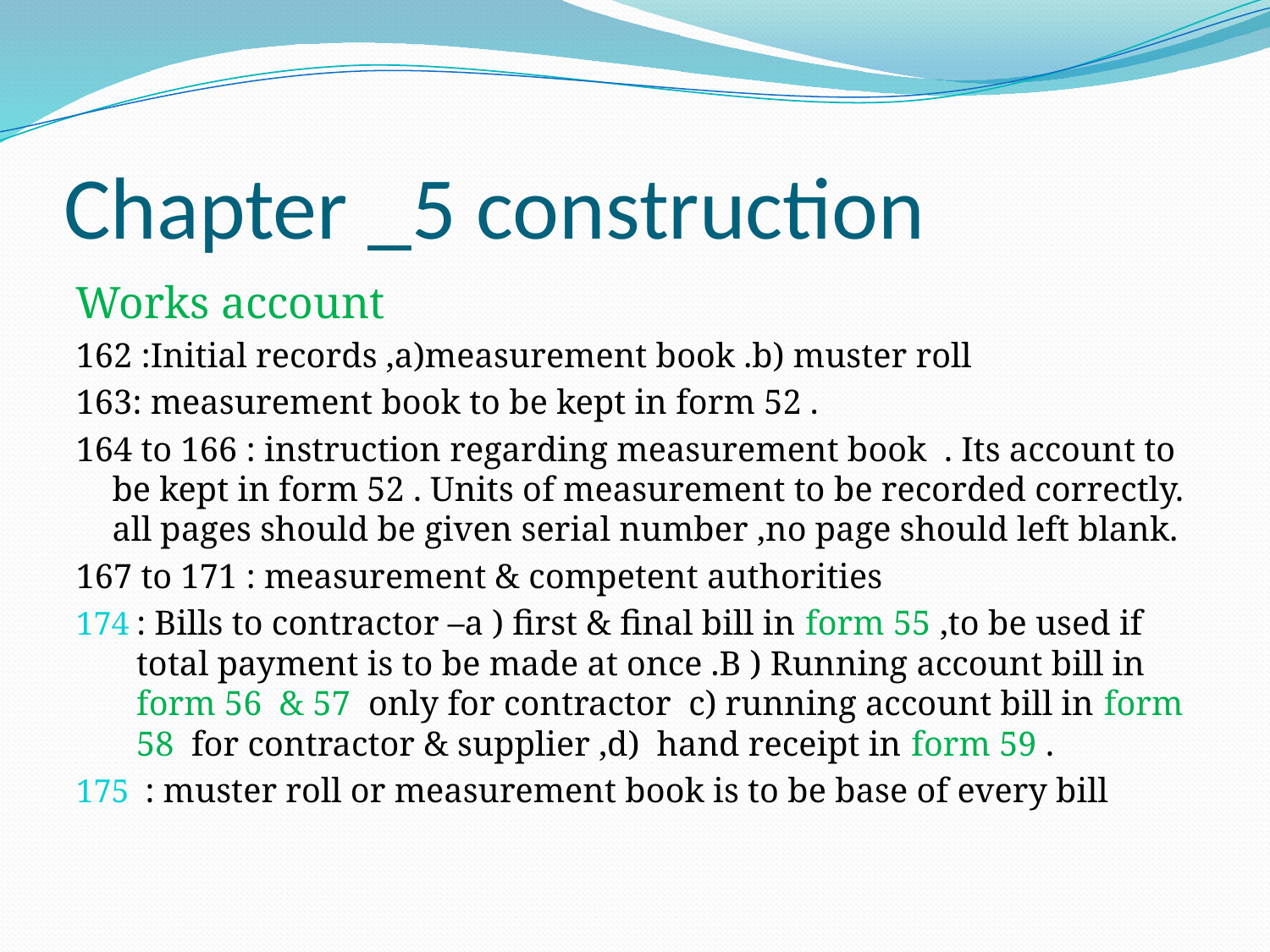

# Chapter _5 construction
Works account
162 :Initial records ,a)measurement book .b) muster roll
163: measurement book to be kept in form 52 .
164 to 166 : instruction regarding measurement book  . Its account to be kept in form 52 . Units of measurement to be recorded correctly. all pages should be given serial number ,no page should left blank.
167 to 171 : measurement & competent authorities
: Bills to contractor –a ) first & final bill in form 55 ,to be used if total payment is to be made at once .B ) Running account bill in form 56  & 57  only for contractor  c) running account bill in form 58  for contractor & supplier ,d)  hand receipt in form 59 .
 : muster roll or measurement book is to be base of every bill